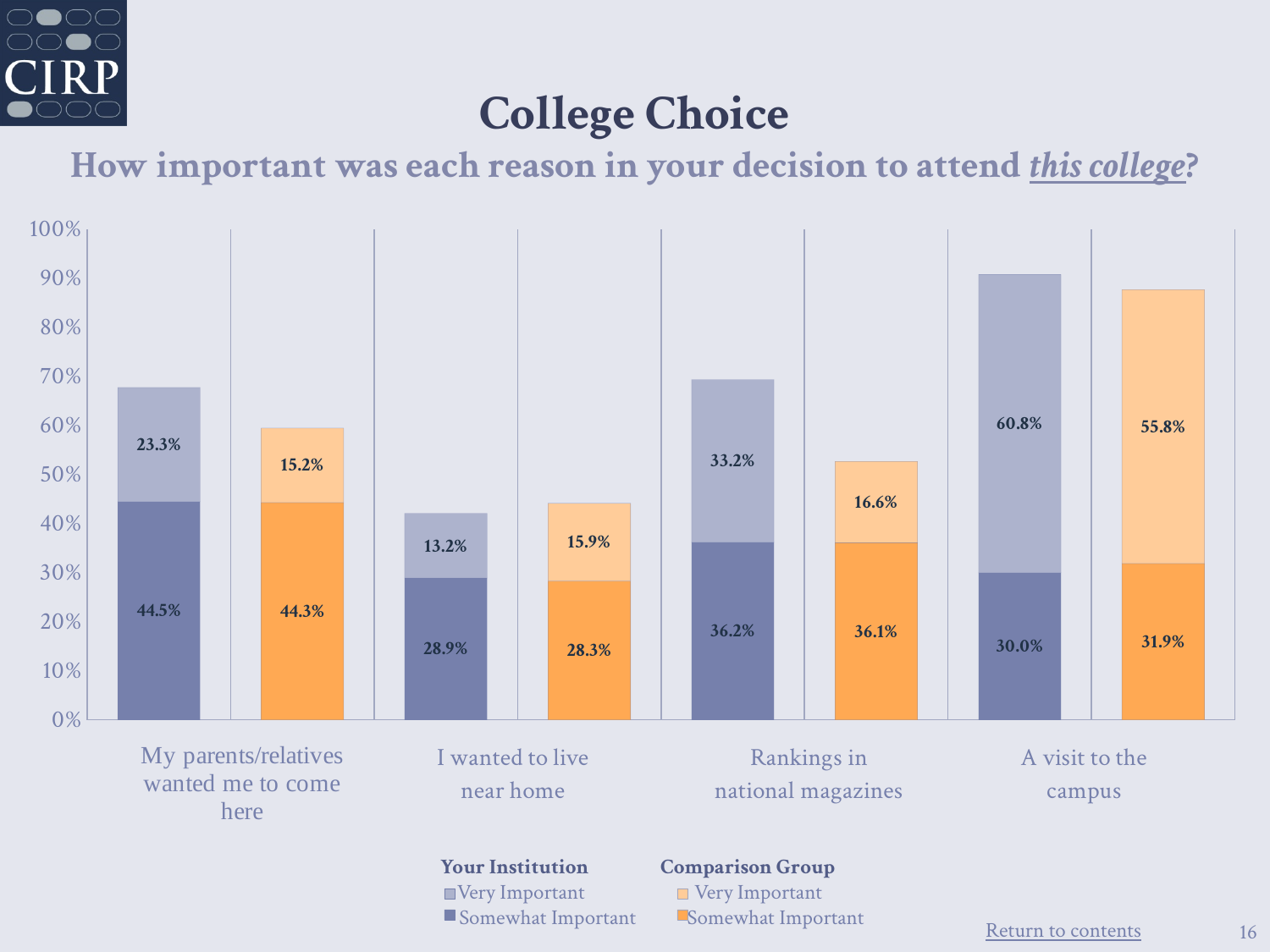

# College Choice How important was each reason in your decision to attend this college?

### Chart

| Category | Somewhat Important | Very Important |
|---|---|---|
| Your Institution | 0.445 | 0.233 |
| Comparison Group | 0.443 | 0.152 |
| Your Institution | 0.289 | 0.132 |
| Comparison Group | 0.283 | 0.159 |
| Your Institution | 0.362 | 0.332 |
| Comparison Group | 0.361 | 0.166 |
| Your Institution | 0.3 | 0.608 |
| Comparison Group | 0.319 | 0.558 |
 Your Institution                 Comparison Group
     Very Important       	 Very Important
     Somewhat Important           Somewhat Important
16